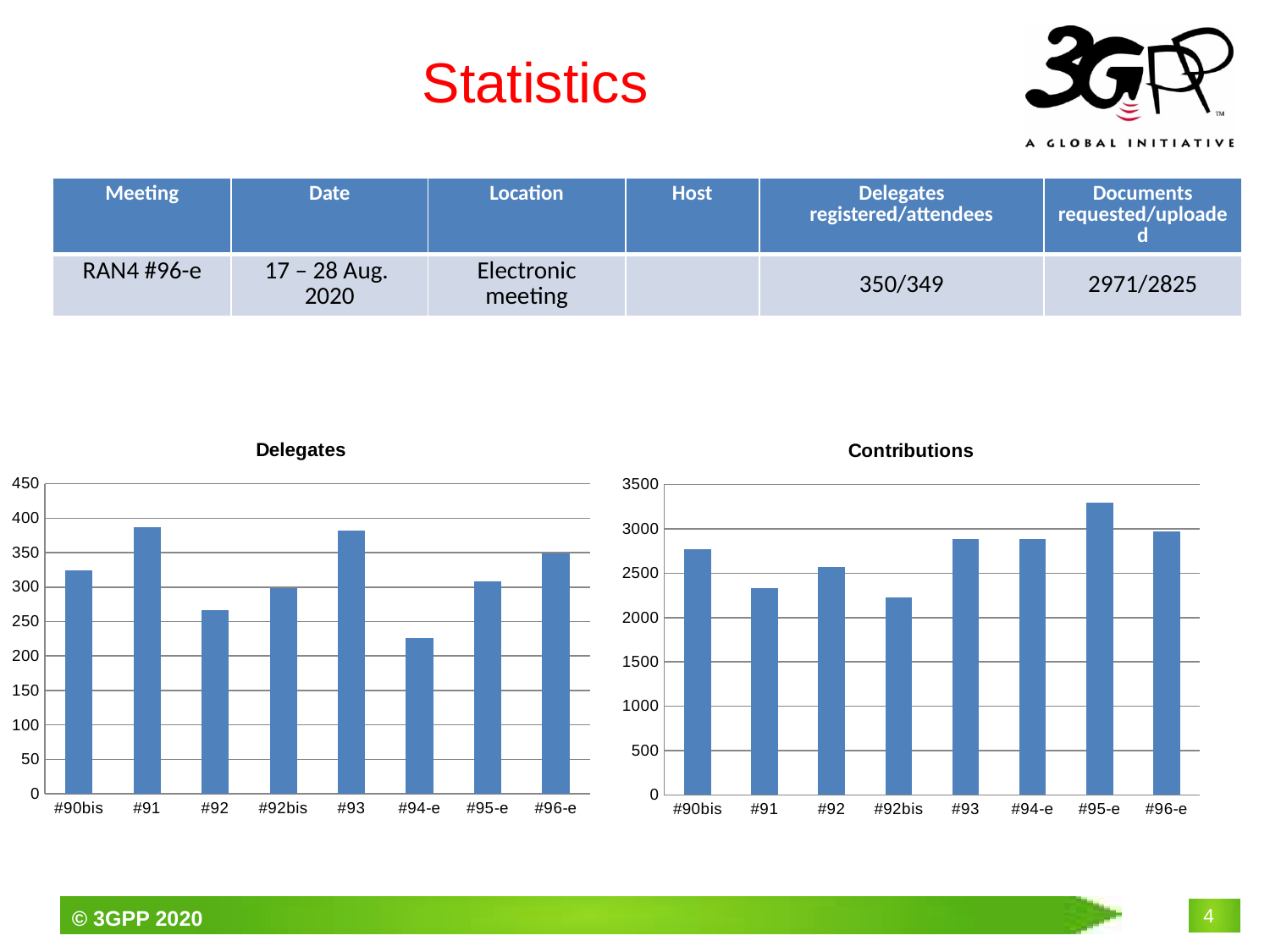

# Statistics
| Meeting | Date | Location | Host | Delegates registered/attendees | Documents requested/uploaded |
| --- | --- | --- | --- | --- | --- |
| RAN4 #96-e | 17 – 28 Aug. 2020 | Electronic meeting |  | 350/349 | 2971/2825 |

### Chart:

| Category | Delegates |
|---|---|
| #90bis | 324.0 |
| #91 | 387.0 |
| #92 | 266.0 |
| #92bis | 298.0 |
| #93 | 382.0 |
| #94-e | 226.0 |
| #95-e | 308.0 |
| #96-e | 349.0 |

### Chart:

| Category | Contributions |
|---|---|
| #90bis | 2774.0 |
| #91 | 2337.0 |
| #92 | 2576.0 |
| #92bis | 2230.0 |
| #93 | 2886.0 |
| #94-e | 2883.0 |
| #95-e | 3297.0 |
| #96-e | 2971.0 |